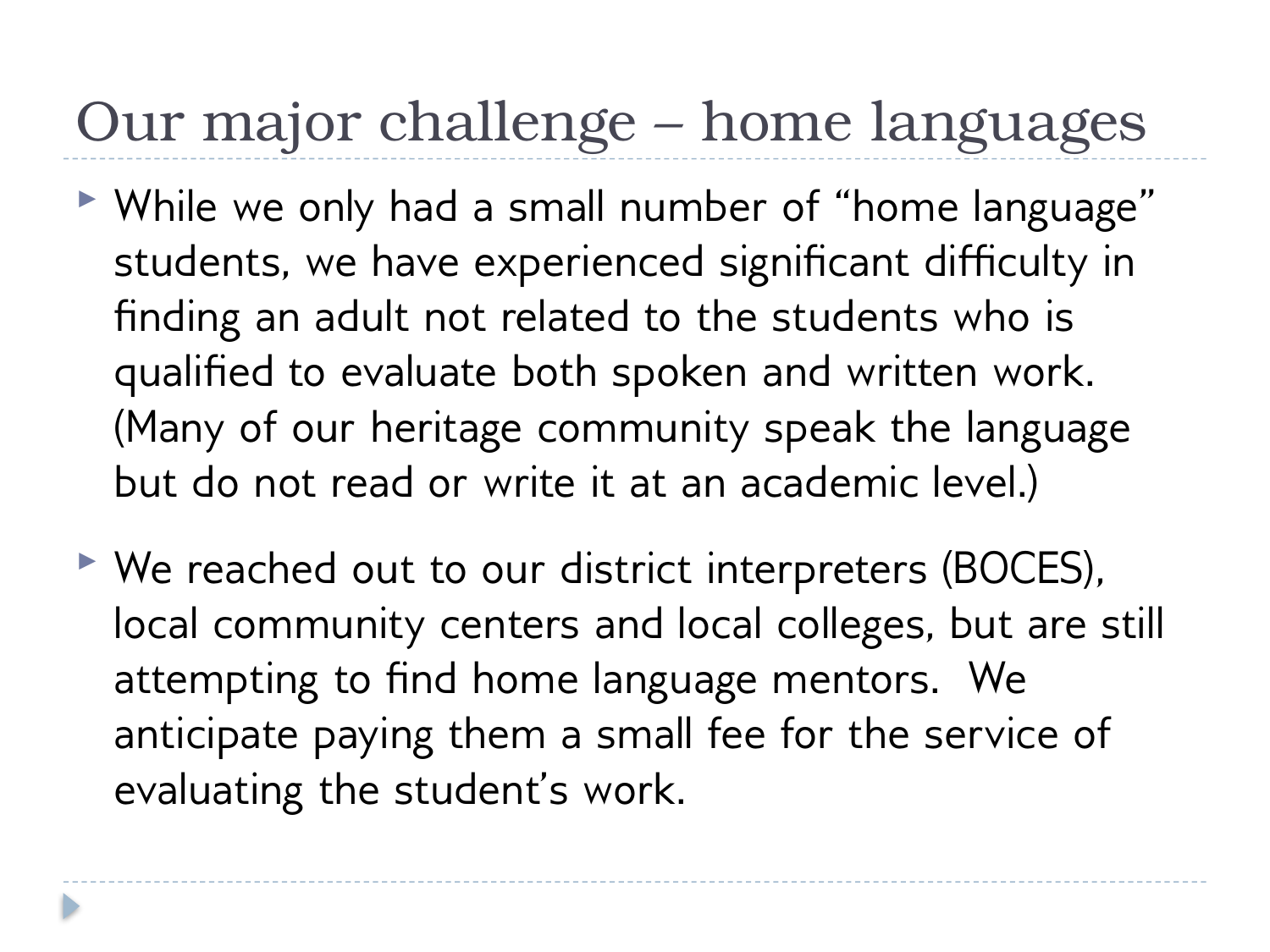

# Our major challenge – home languages
While we only had a small number of “home language” students, we have experienced significant difficulty in finding an adult not related to the students who is qualified to evaluate both spoken and written work. (Many of our heritage community speak the language but do not read or write it at an academic level.)
We reached out to our district interpreters (BOCES), local community centers and local colleges, but are still attempting to find home language mentors.  We anticipate paying them a small fee for the service of evaluating the student’s work.